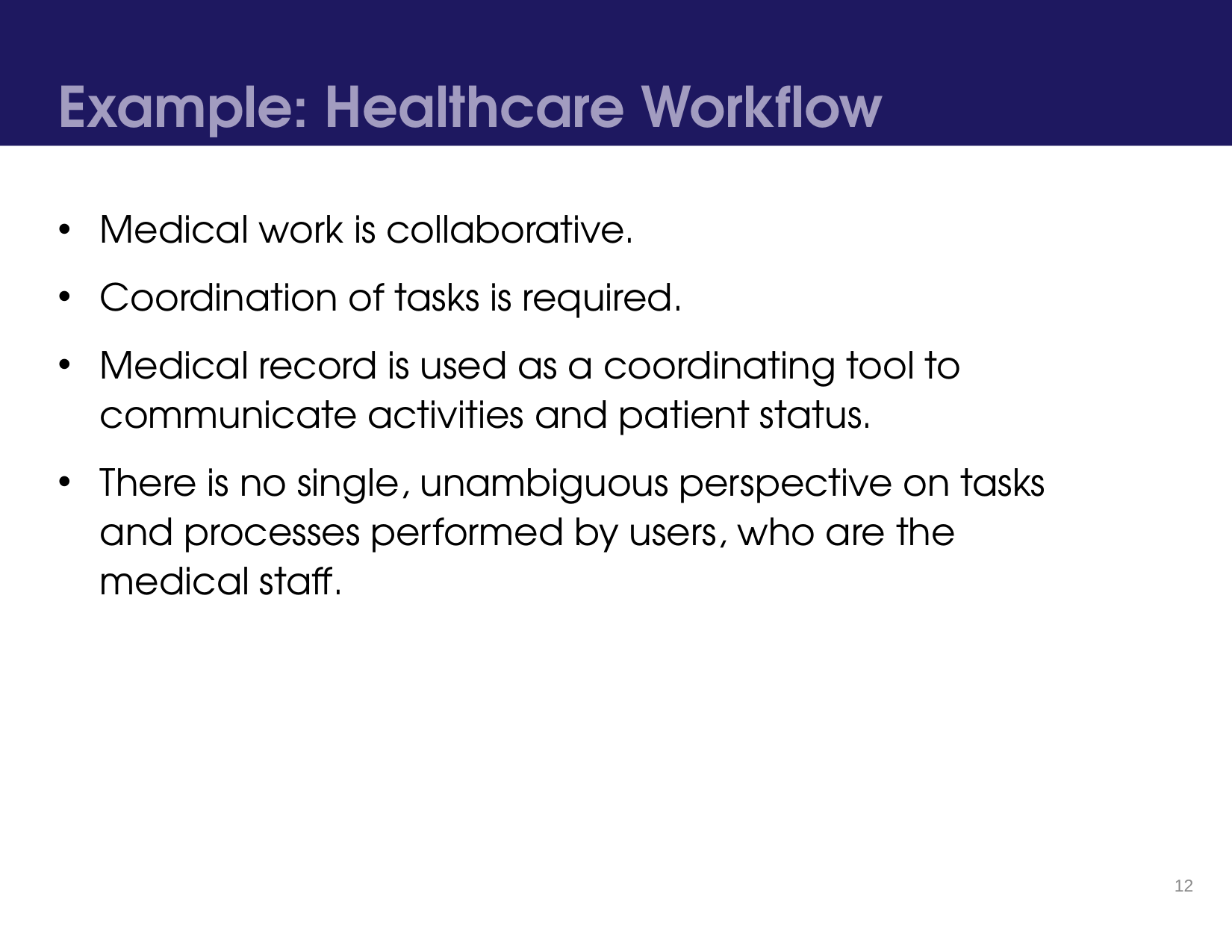

# Example: Healthcare Workflow
Medical work is collaborative.
Coordination of tasks is required.
Medical record is used as a coordinating tool to communicate activities and patient status.
There is no single, unambiguous perspective on tasks and processes performed by users, who are the medical staff.
12